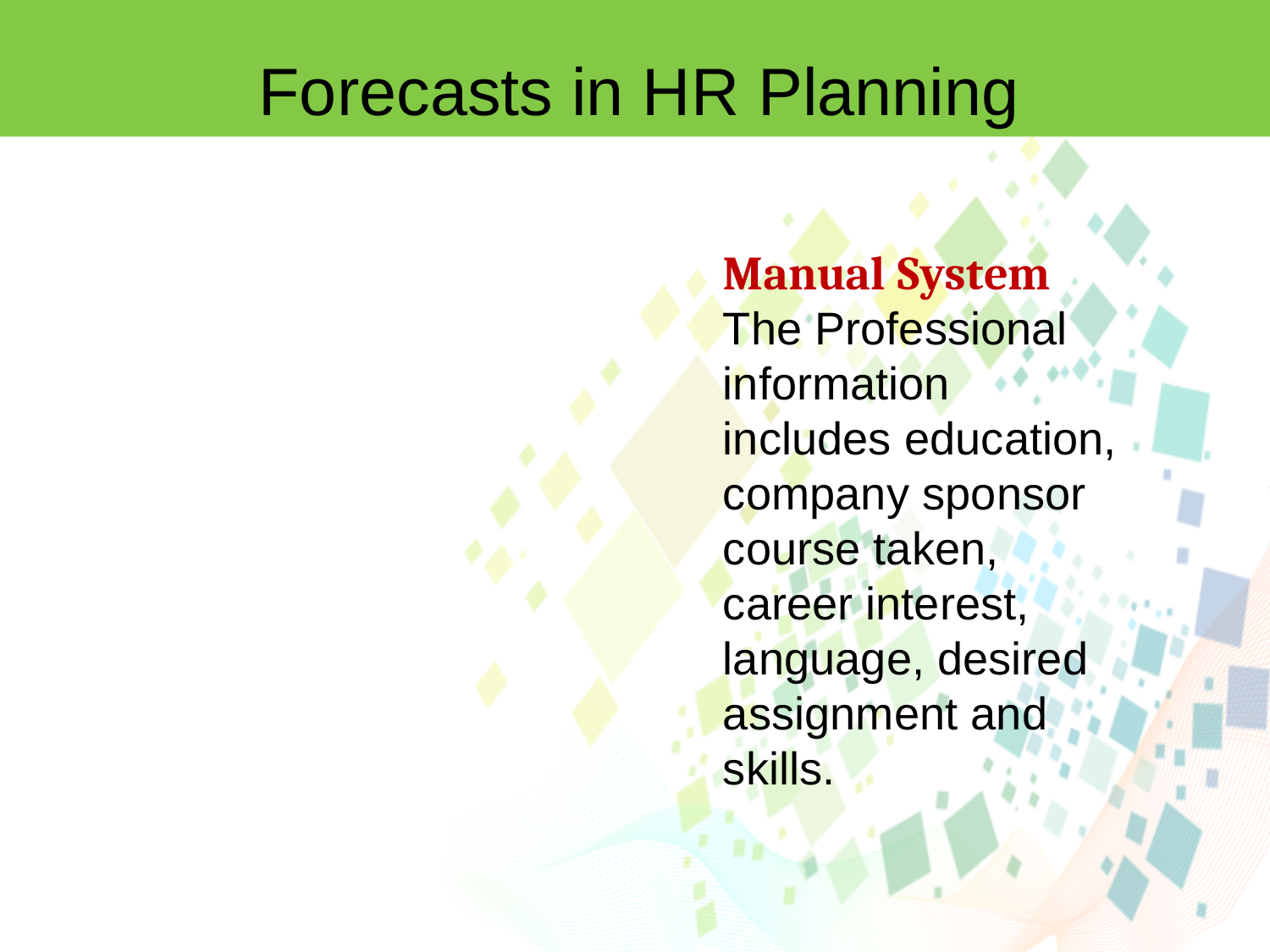

Forecasts in HR Planning
Manual System The Professional information includes education, company sponsor course taken, career interest,  language, desired assignment and skills.